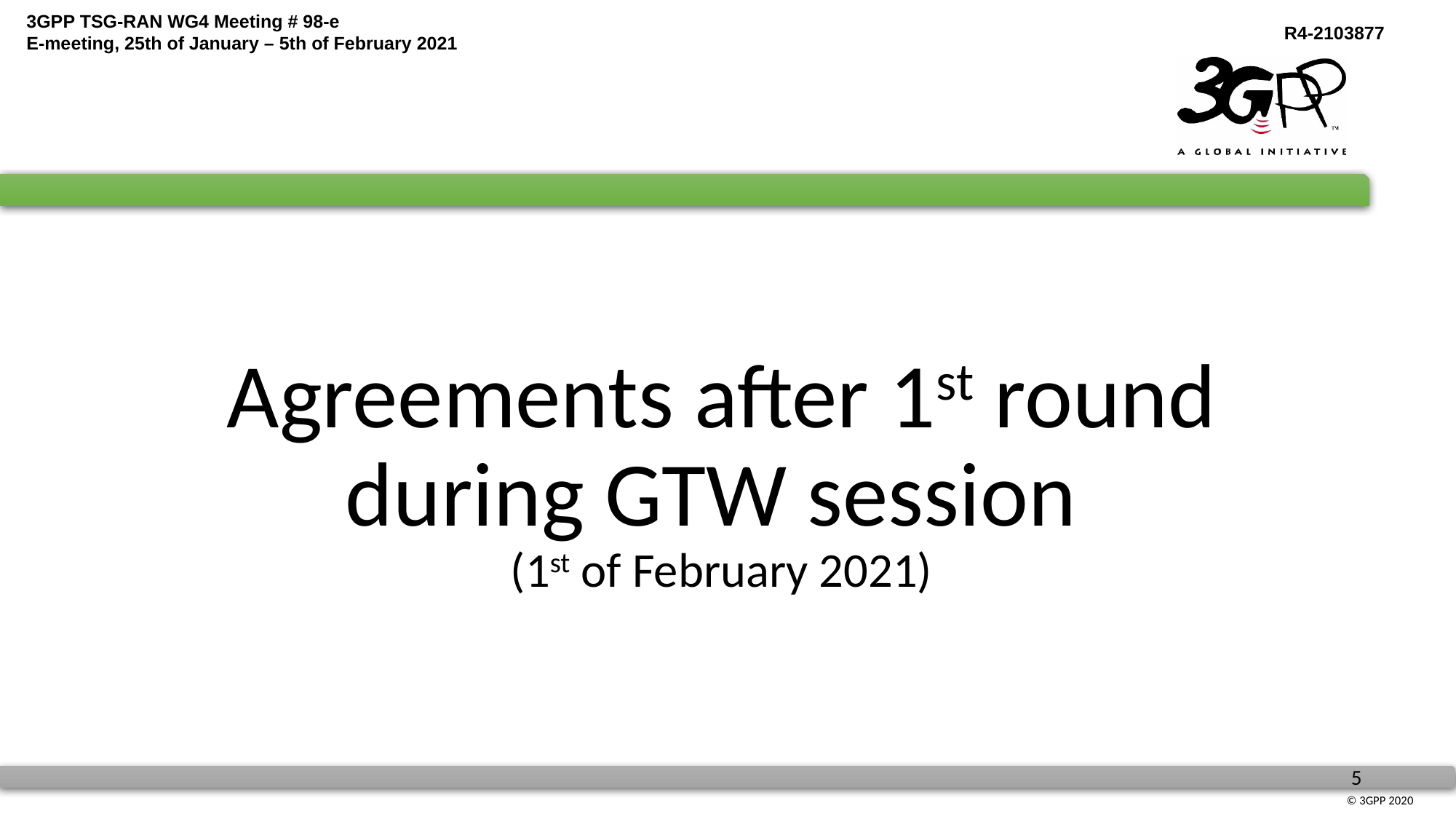

Agreements after 1st round
during GTW session
(1st of February 2021)